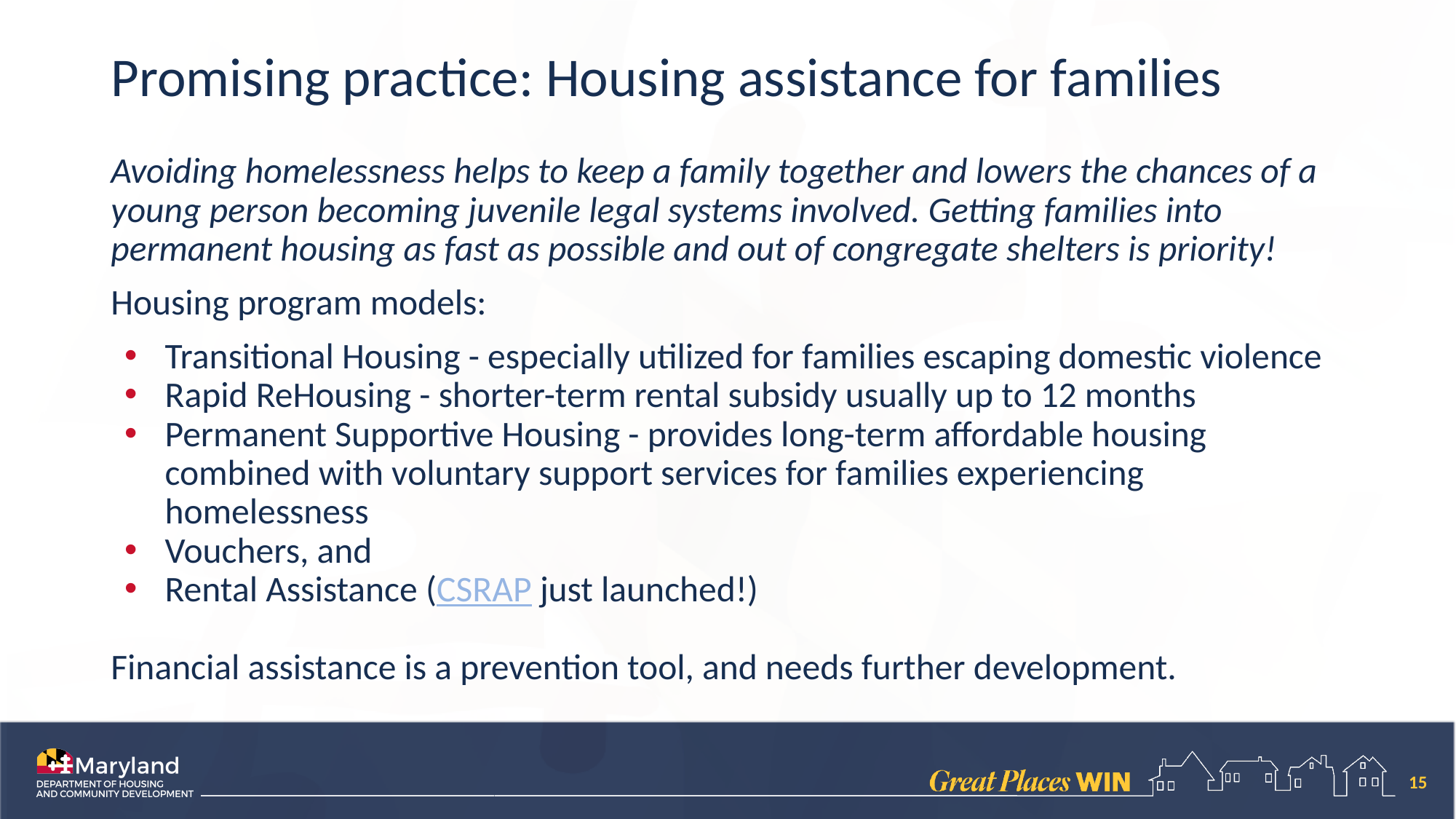

# Promising practice: Housing assistance for families
Avoiding homelessness helps to keep a family together and lowers the chances of a young person becoming juvenile legal systems involved. Getting families into permanent housing as fast as possible and out of congregate shelters is priority!
Housing program models:
Transitional Housing - especially utilized for families escaping domestic violence
Rapid ReHousing - shorter-term rental subsidy usually up to 12 months
Permanent Supportive Housing - provides long-term affordable housing combined with voluntary support services for families experiencing homelessness
Vouchers, and
Rental Assistance (CSRAP just launched!)

Financial assistance is a prevention tool, and needs further development.